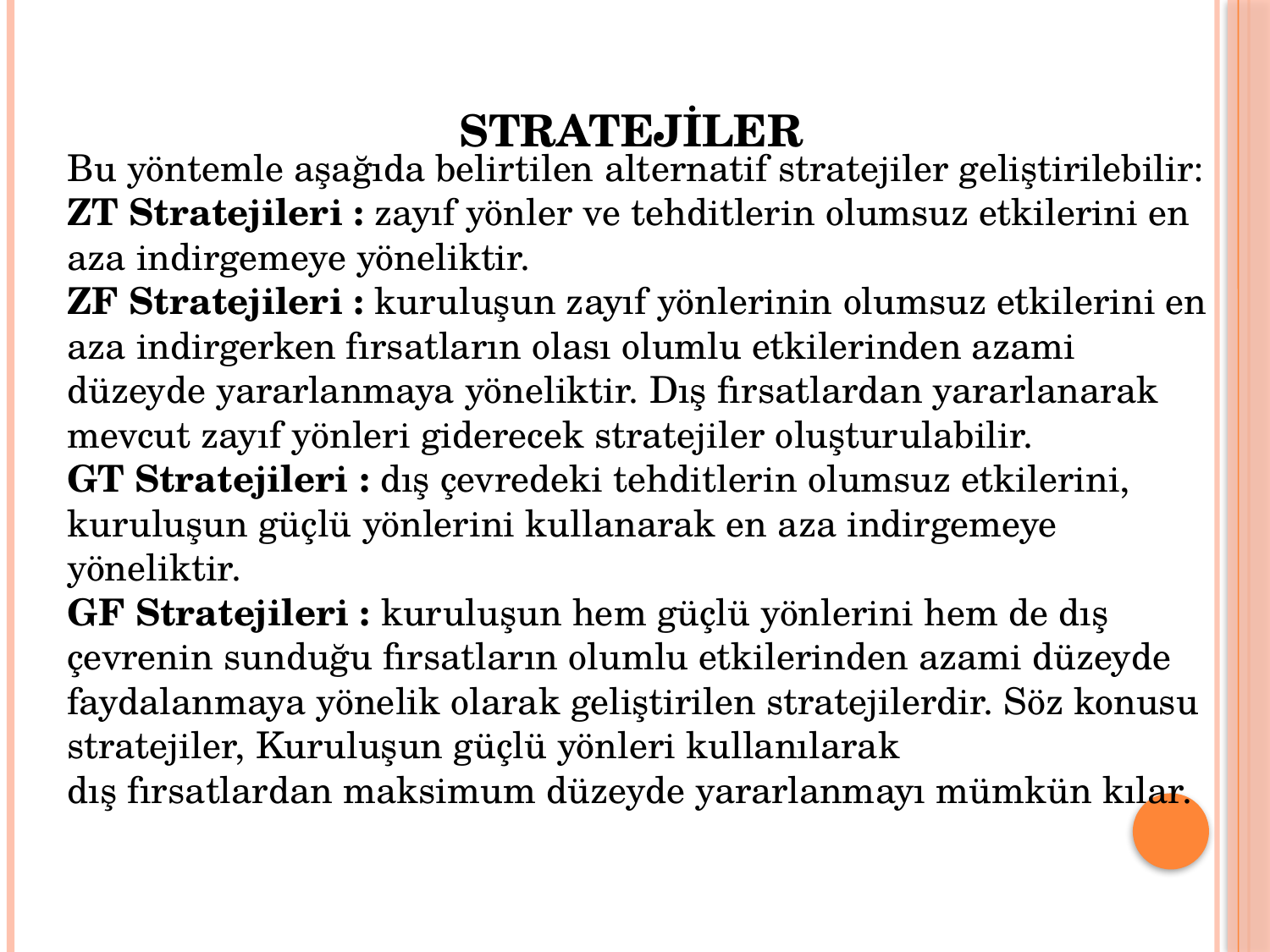

STRATEJİLER
Bu yöntemle aşağıda belirtilen alternatif stratejiler geliştirilebilir:
ZT Stratejileri : zayıf yönler ve tehditlerin olumsuz etkilerini en aza indirgemeye yöneliktir.
ZF Stratejileri : kuruluşun zayıf yönlerinin olumsuz etkilerini en aza indirgerken fırsatların olası olumlu etkilerinden azami düzeyde yararlanmaya yöneliktir. Dış fırsatlardan yararlanarak mevcut zayıf yönleri giderecek stratejiler oluşturulabilir.
GT Stratejileri : dış çevredeki tehditlerin olumsuz etkilerini, kuruluşun güçlü yönlerini kullanarak en aza indirgemeye yöneliktir.
GF Stratejileri : kuruluşun hem güçlü yönlerini hem de dış çevrenin sunduğu fırsatların olumlu etkilerinden azami düzeyde faydalanmaya yönelik olarak geliştirilen stratejilerdir. Söz konusu stratejiler, Kuruluşun güçlü yönleri kullanılarak
dış fırsatlardan maksimum düzeyde yararlanmayı mümkün kılar.